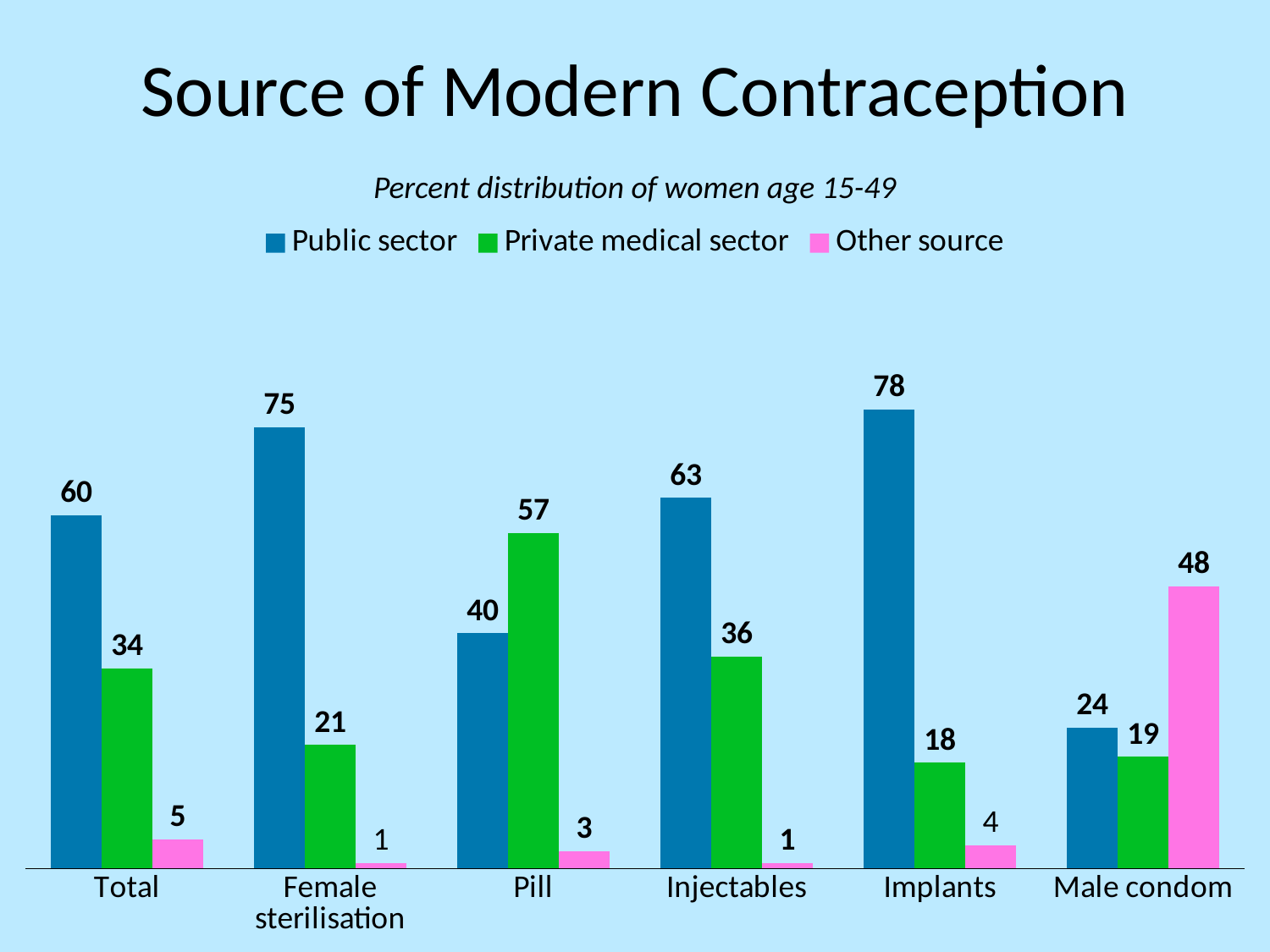

# Source of Modern Contraception
Percent distribution of women age 15-49

### Chart

| Category | Public sector | Private medical sector | Other source |
|---|---|---|---|
| Total | 60.0 | 34.0 | 5.0 |
| Female sterilisation | 75.0 | 21.0 | 1.0 |
| Pill | 40.0 | 57.0 | 3.0 |
| Injectables | 63.0 | 36.0 | 1.0 |
| Implants | 78.0 | 18.0 | 4.0 |
| Male condom | 24.0 | 19.0 | 48.0 |